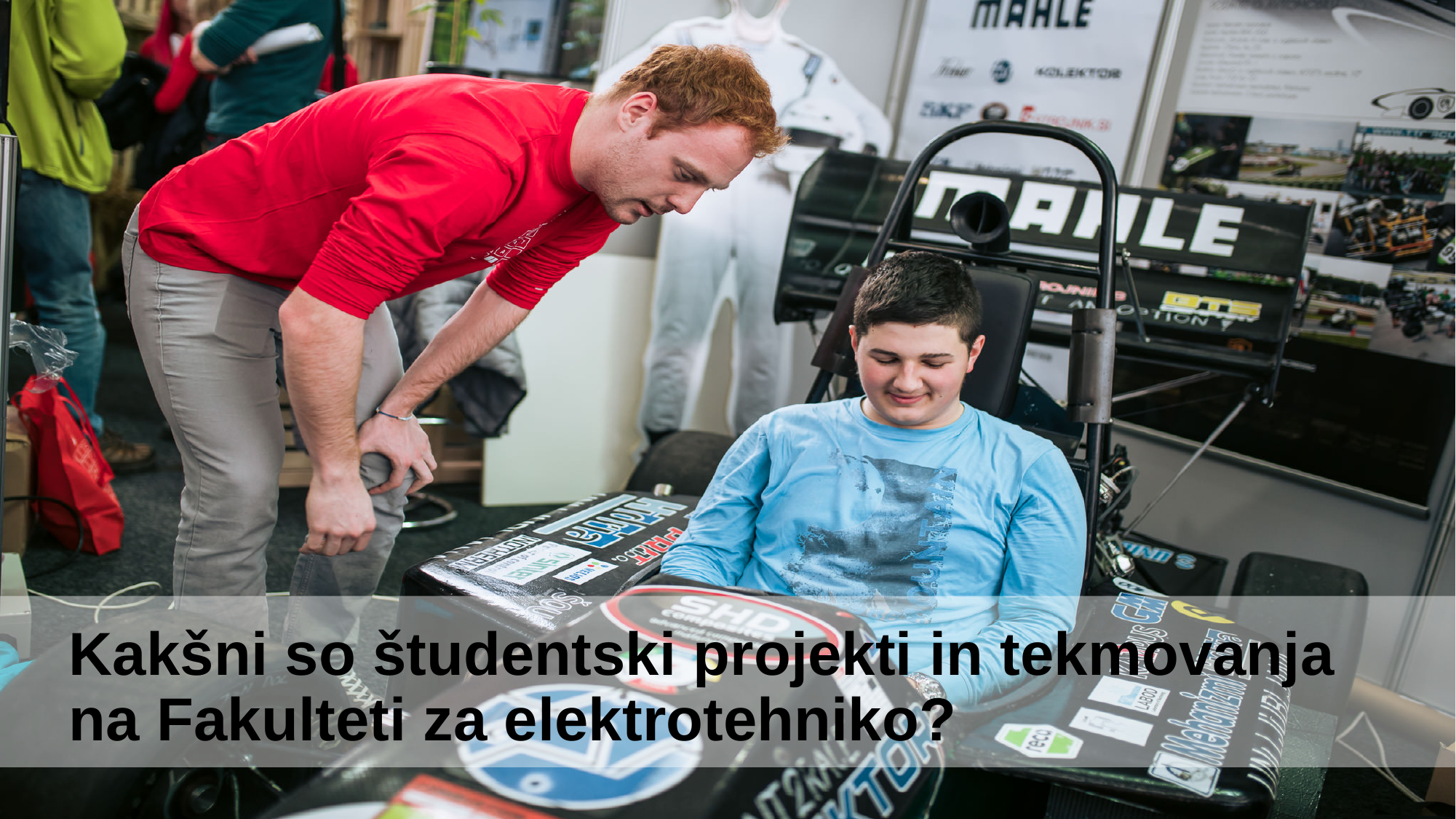

# Kakšni so študentski projekti in tekmovanja na Fakulteti za elektrotehniko?